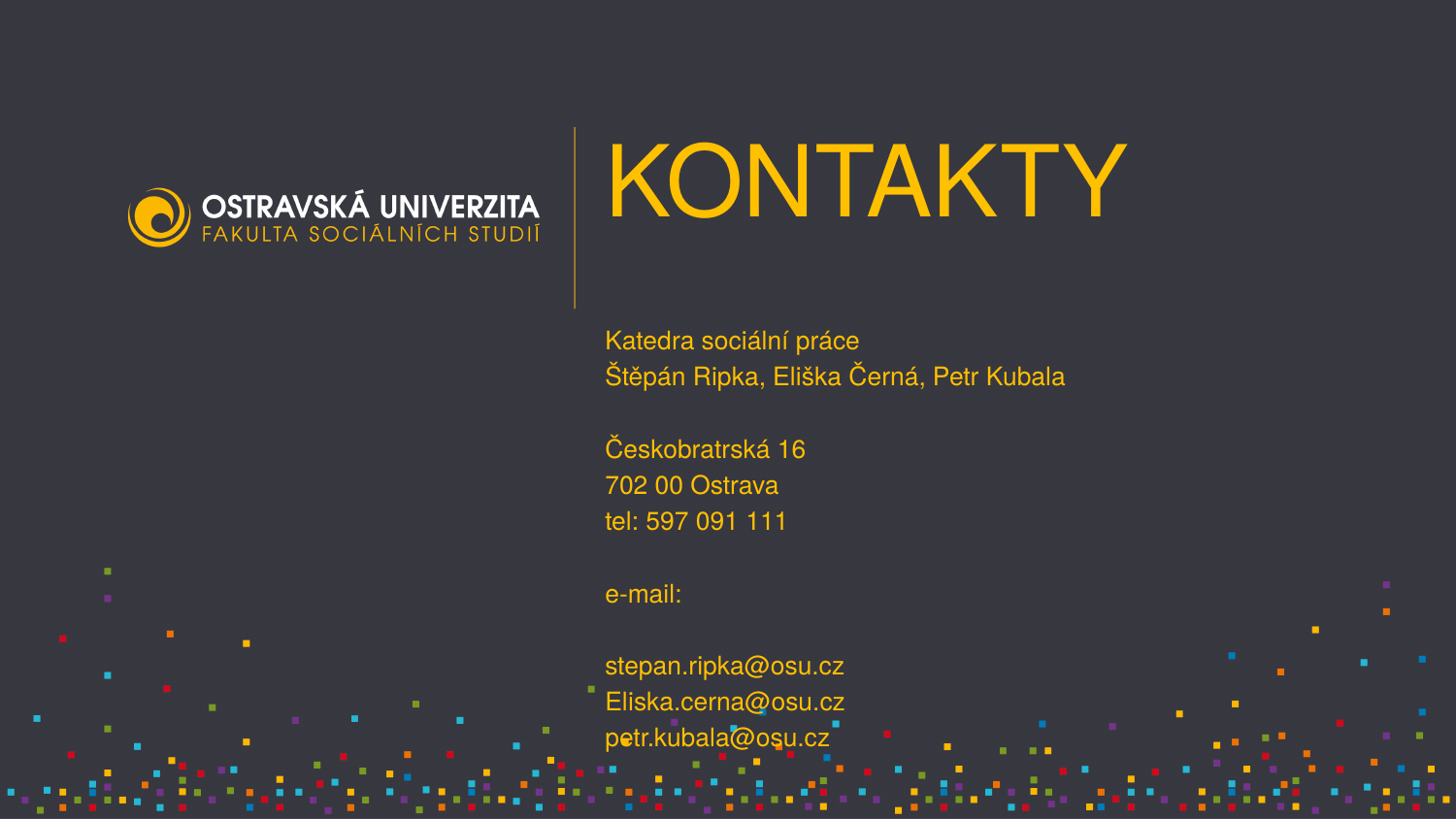

KONTAKTY

Katedra sociální práce
Štěpán Ripka, Eliška Černá, Petr Kubala

Českobratrská 16
702 00 Ostrava
tel: 597 091 111

e-mail:

stepan.ripka@osu.cz
Eliska.cerna@osu.cz
petr.kubala@osu.cz